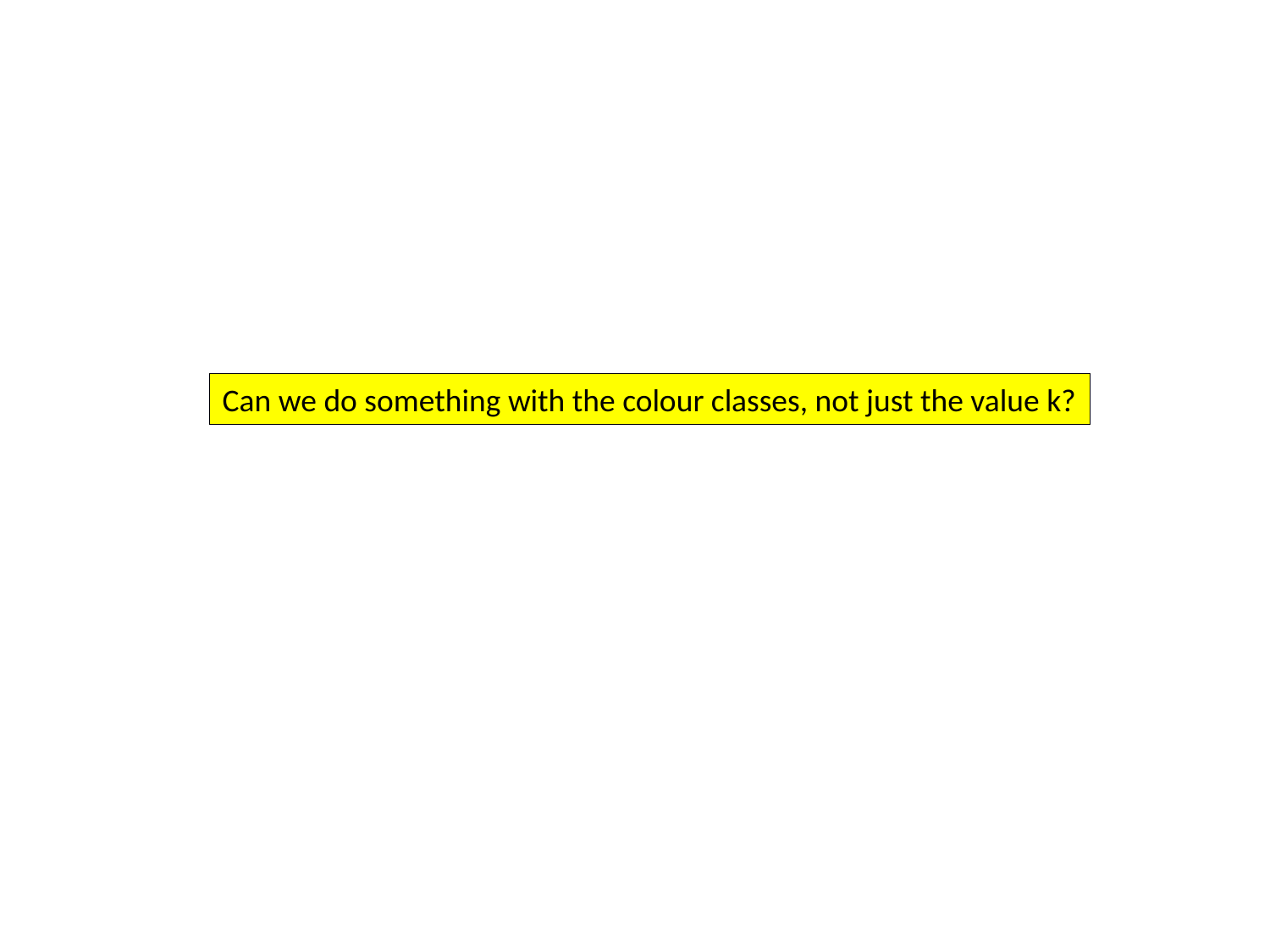

Can we do something with the colour classes, not just the value k?